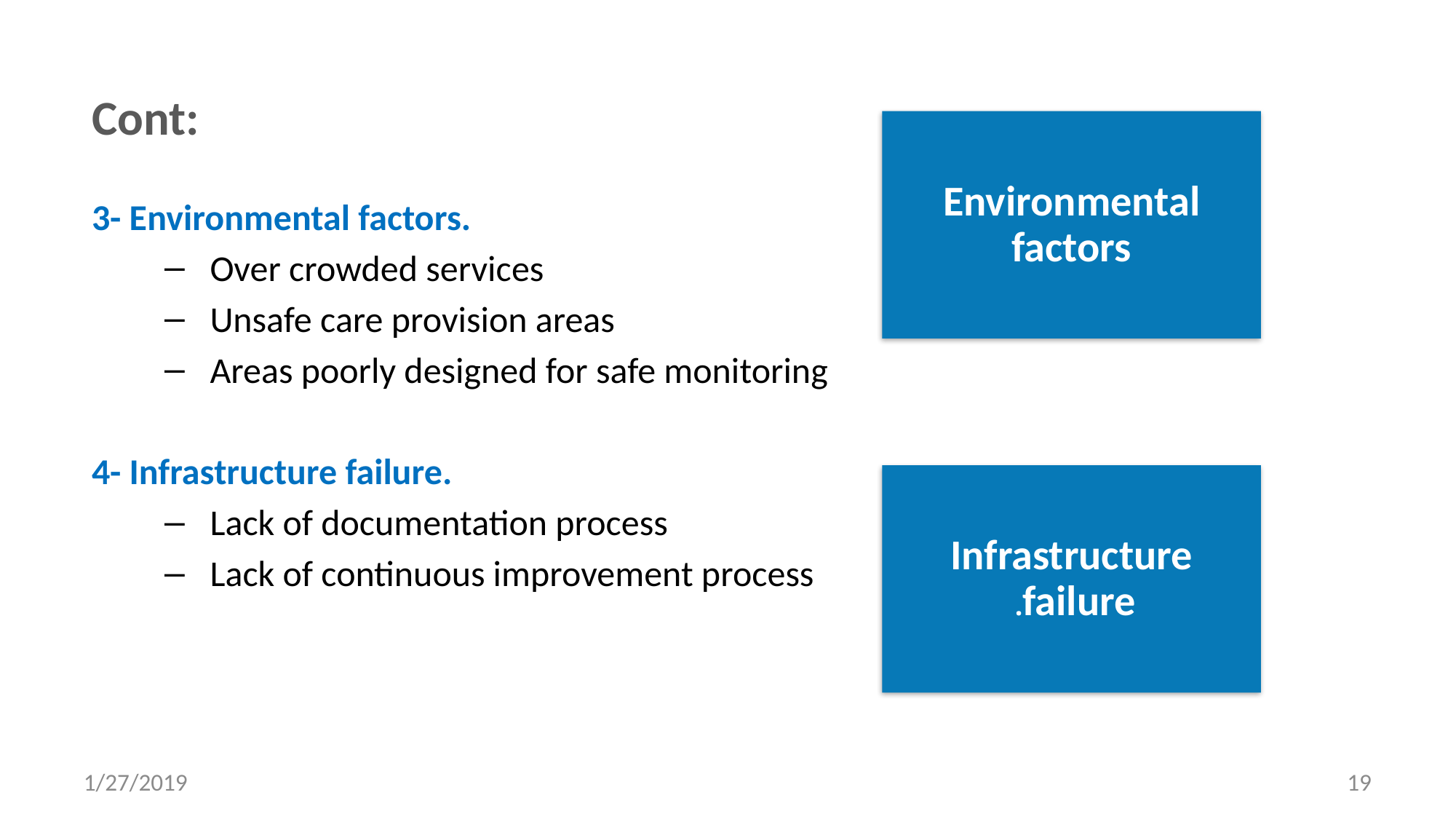

# Cont:

Environmental factors
3- Environmental factors.
Over crowded services
Unsafe care provision areas
Areas poorly designed for safe monitoring

4- Infrastructure failure.
Lack of documentation process
Lack of continuous improvement process

Infrastructure failure.
1/27/2019
19